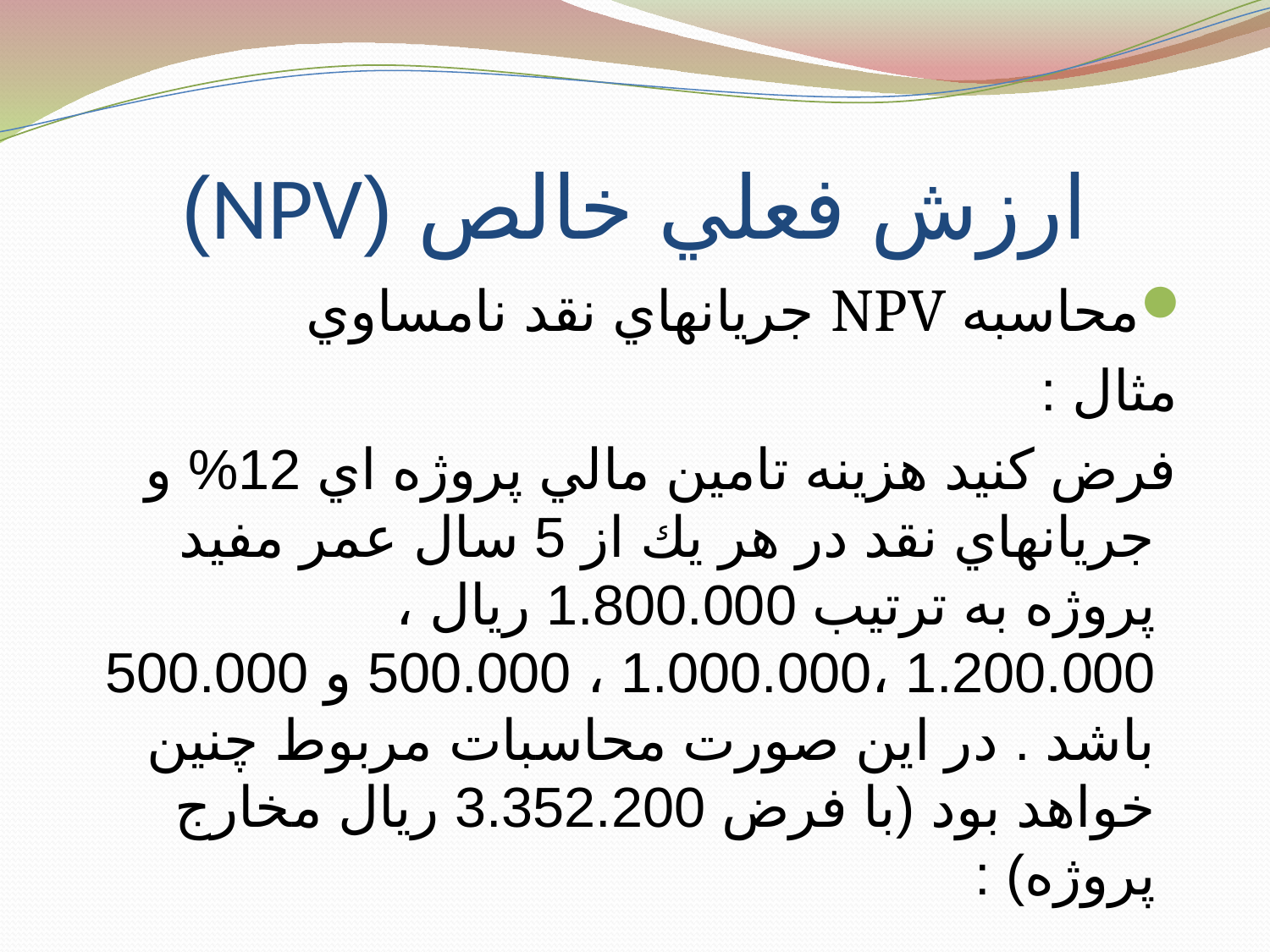

# ارزش فعلي خالص (NPV)
محاسبه NPV جريانهاي نقد نامساوي
 مثال :
 فرض كنيد هزينه تامين مالي پروژه اي 12% و جريانهاي نقد در هر يك از 5 سال عمر مفيد پروژه به ترتيب 1.800.000 ريال ، 1.200.000 ،1.000.000 ، 500.000 و 500.000 باشد . در اين صورت محاسبات مربوط چنين خواهد بود (با فرض 3.352.200 ريال مخارج پروژه) :